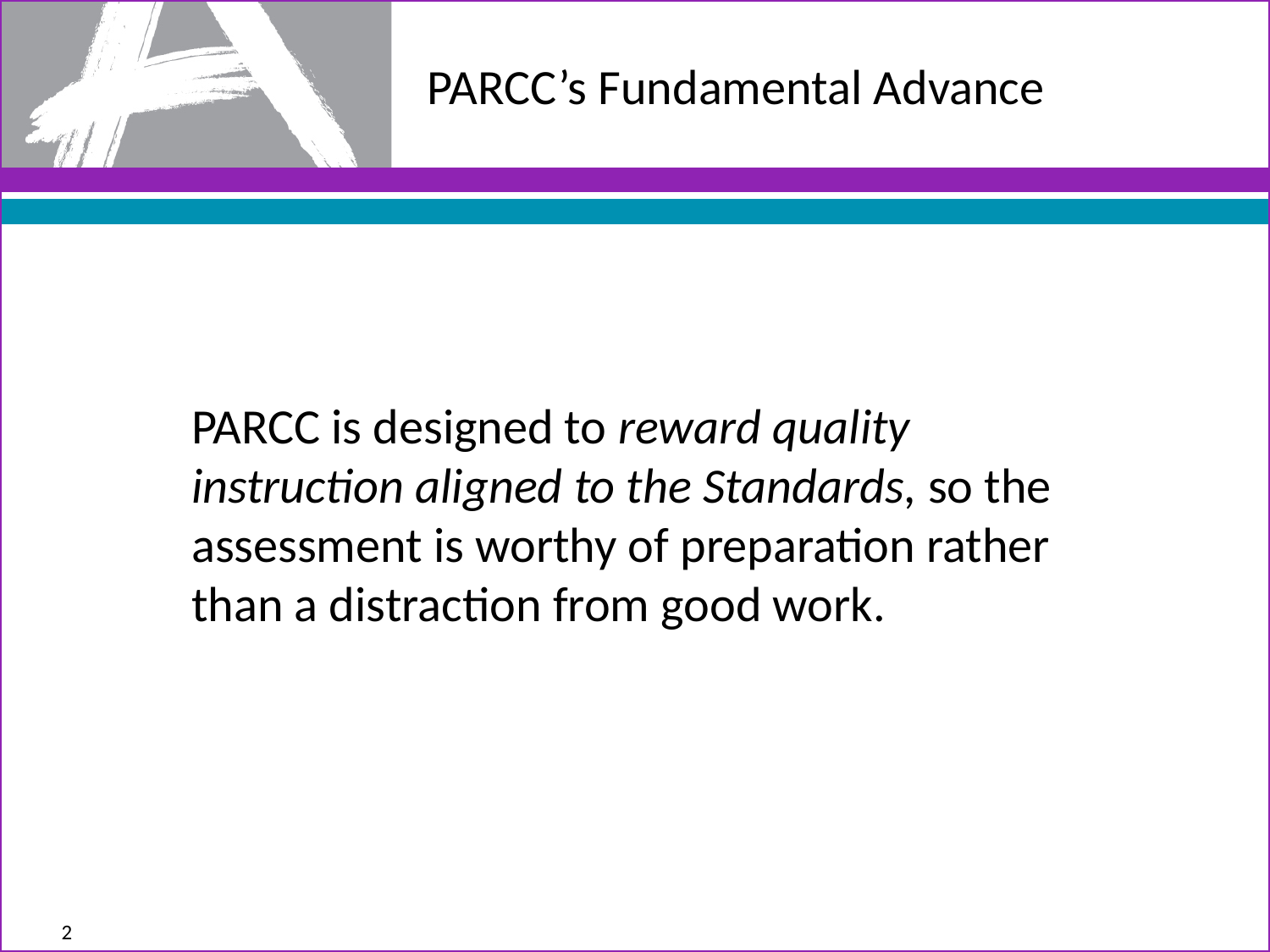

# PARCC’s Fundamental Advance
PARCC is designed to reward quality instruction aligned to the Standards, so the assessment is worthy of preparation rather than a distraction from good work.

2